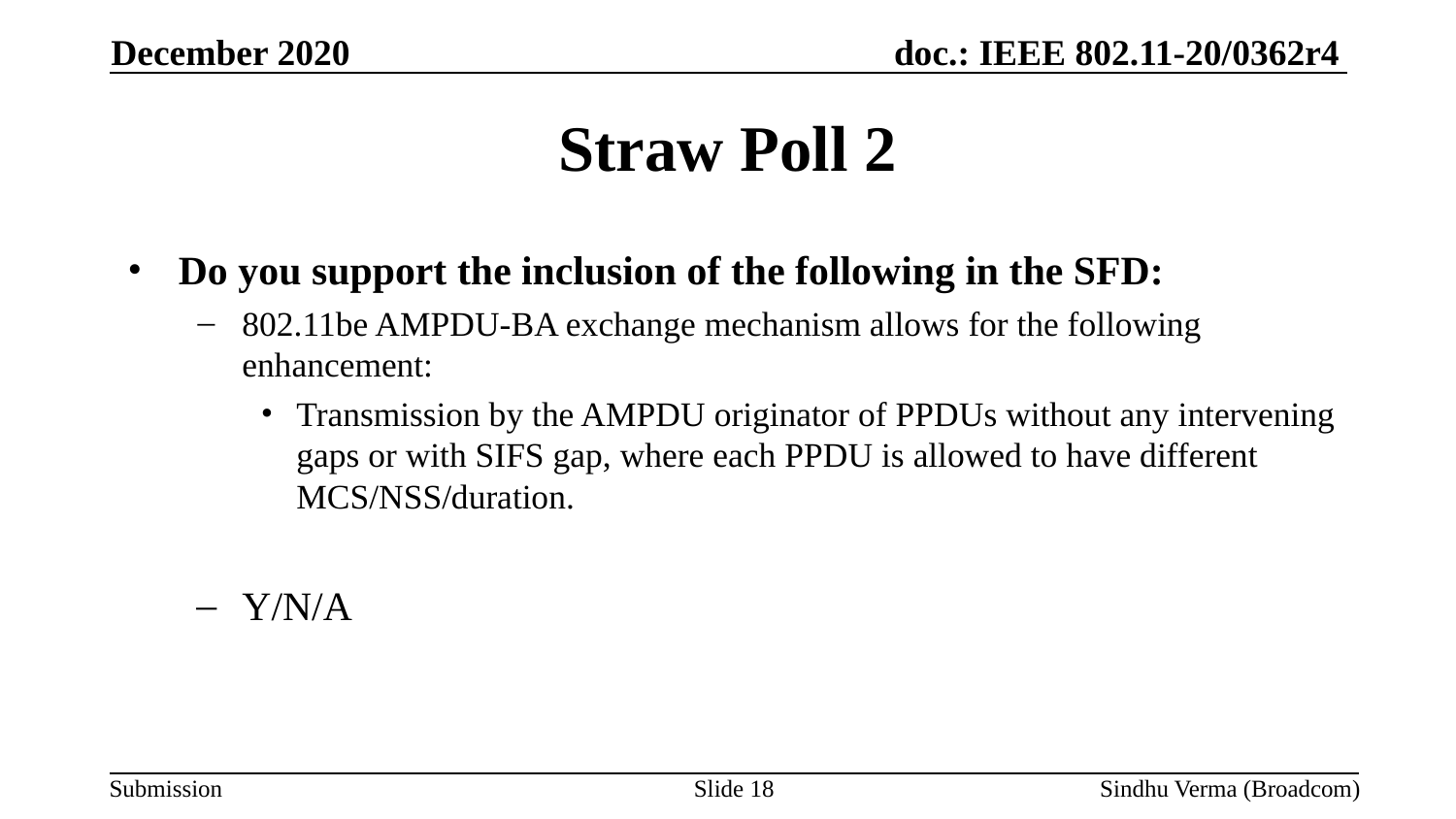

December 2020
# Straw Poll 2
Do you support the inclusion of the following in the SFD:
802.11be AMPDU-BA exchange mechanism allows for the following enhancement:
Transmission by the AMPDU originator of PPDUs without any intervening gaps or with SIFS gap, where each PPDU is allowed to have different MCS/NSS/duration.

Y/N/A
Slide 18
Sindhu Verma (Broadcom)